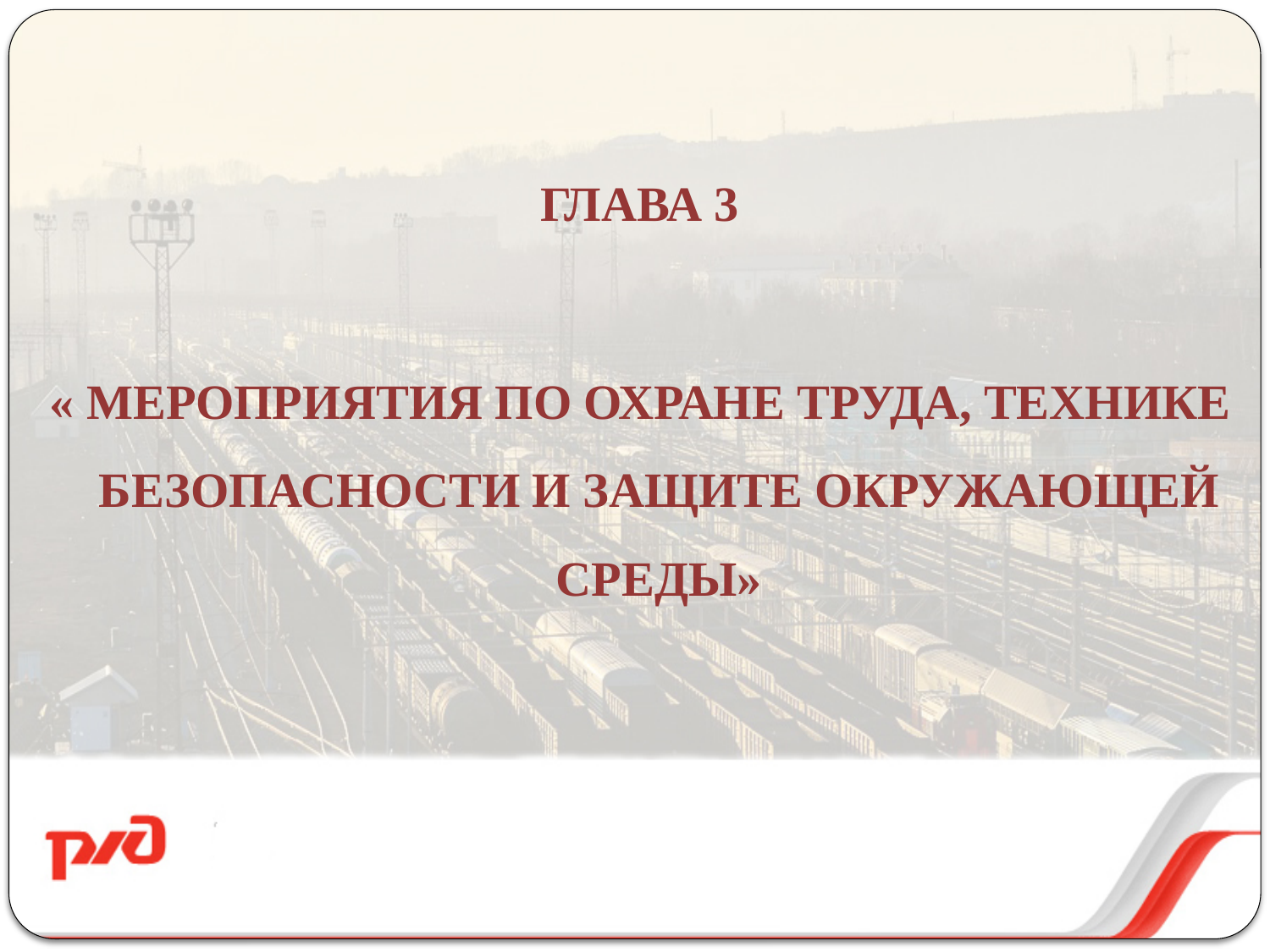

ГЛАВА 3

« МЕРОПРИЯТИЯ ПО ОХРАНЕ ТРУДА, ТЕХНИКЕ БЕЗОПАСНОСТИ И ЗАЩИТЕ ОКРУЖАЮЩЕЙ СРЕДЫ»